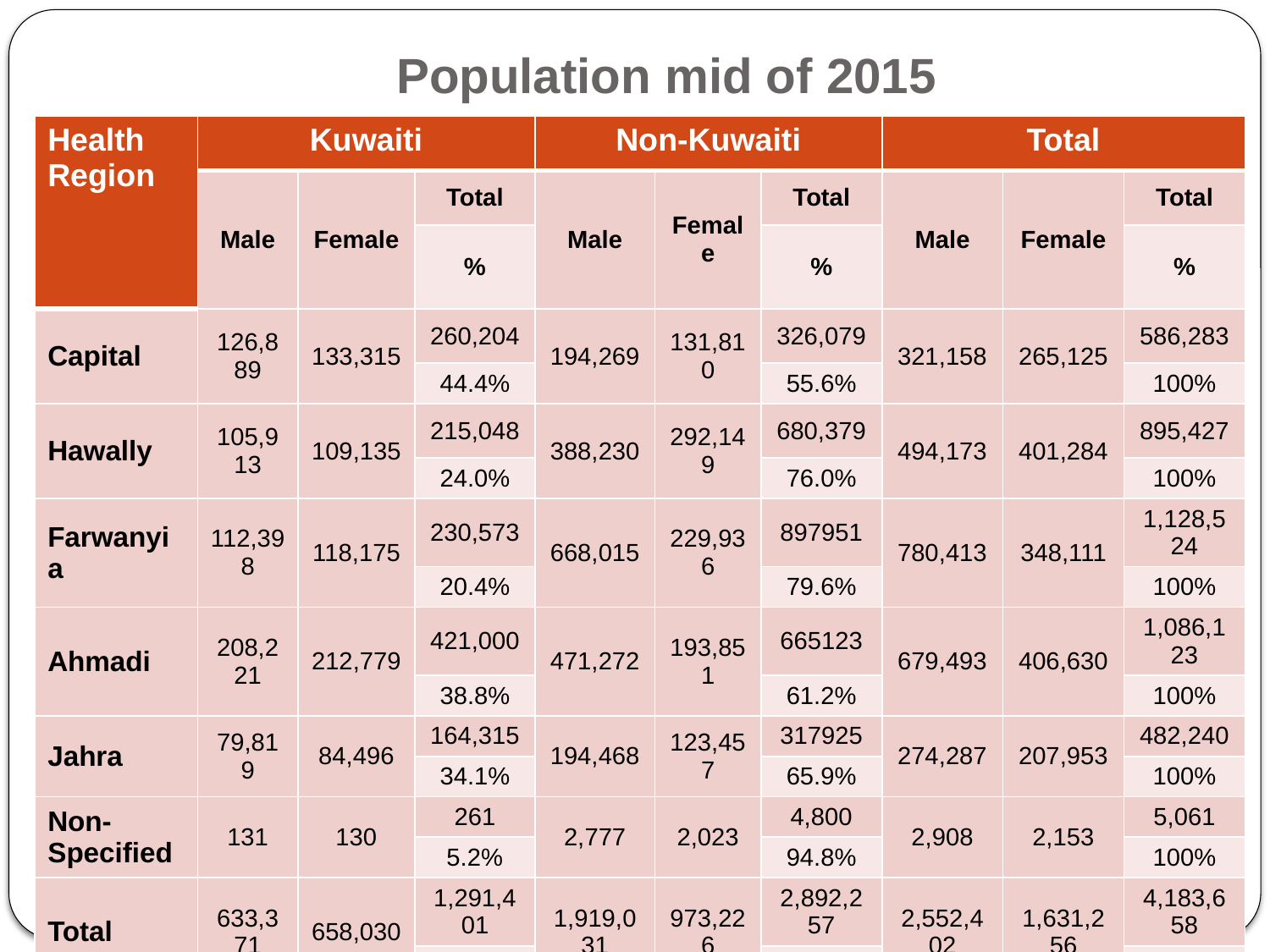

# Population mid of 2015
| Health Region | Kuwaiti |  |  | Non-Kuwaiti |  |  | Total |  |  |
| --- | --- | --- | --- | --- | --- | --- | --- | --- | --- |
|  | Male | Female | Total | Male | Female | Total | Male | Female | Total |
|  |  |  | % |  |  | % |  |  | % |
| Capital | 126,889 | 133,315 | 260,204 | 194,269 | 131,810 | 326,079 | 321,158 | 265,125 | 586,283 |
|  |  |  | 44.4% |  |  | 55.6% |  |  | 100% |
| Hawally | 105,913 | 109,135 | 215,048 | 388,230 | 292,149 | 680,379 | 494,173 | 401,284 | 895,427 |
|  |  |  | 24.0% |  |  | 76.0% |  |  | 100% |
| Farwanyia | 112,398 | 118,175 | 230,573 | 668,015 | 229,936 | 897951 | 780,413 | 348,111 | 1,128,524 |
|  |  |  | 20.4% |  |  | 79.6% |  |  | 100% |
| Ahmadi | 208,221 | 212,779 | 421,000 | 471,272 | 193,851 | 665123 | 679,493 | 406,630 | 1,086,123 |
|  |  |  | 38.8% |  |  | 61.2% |  |  | 100% |
| Jahra | 79,819 | 84,496 | 164,315 | 194,468 | 123,457 | 317925 | 274,287 | 207,953 | 482,240 |
|  |  |  | 34.1% |  |  | 65.9% |  |  | 100% |
| Non-Specified | 131 | 130 | 261 | 2,777 | 2,023 | 4,800 | 2,908 | 2,153 | 5,061 |
|  |  |  | 5.2% |  |  | 94.8% |  |  | 100% |
| Total | 633,371 | 658,030 | 1,291,401 | 1,919,031 | 973,226 | 2,892,257 | 2,552,402 | 1,631,256 | 4,183,658 |
|  |  |  | 30.9% |  |  | 69.1% |  |  | 100% |